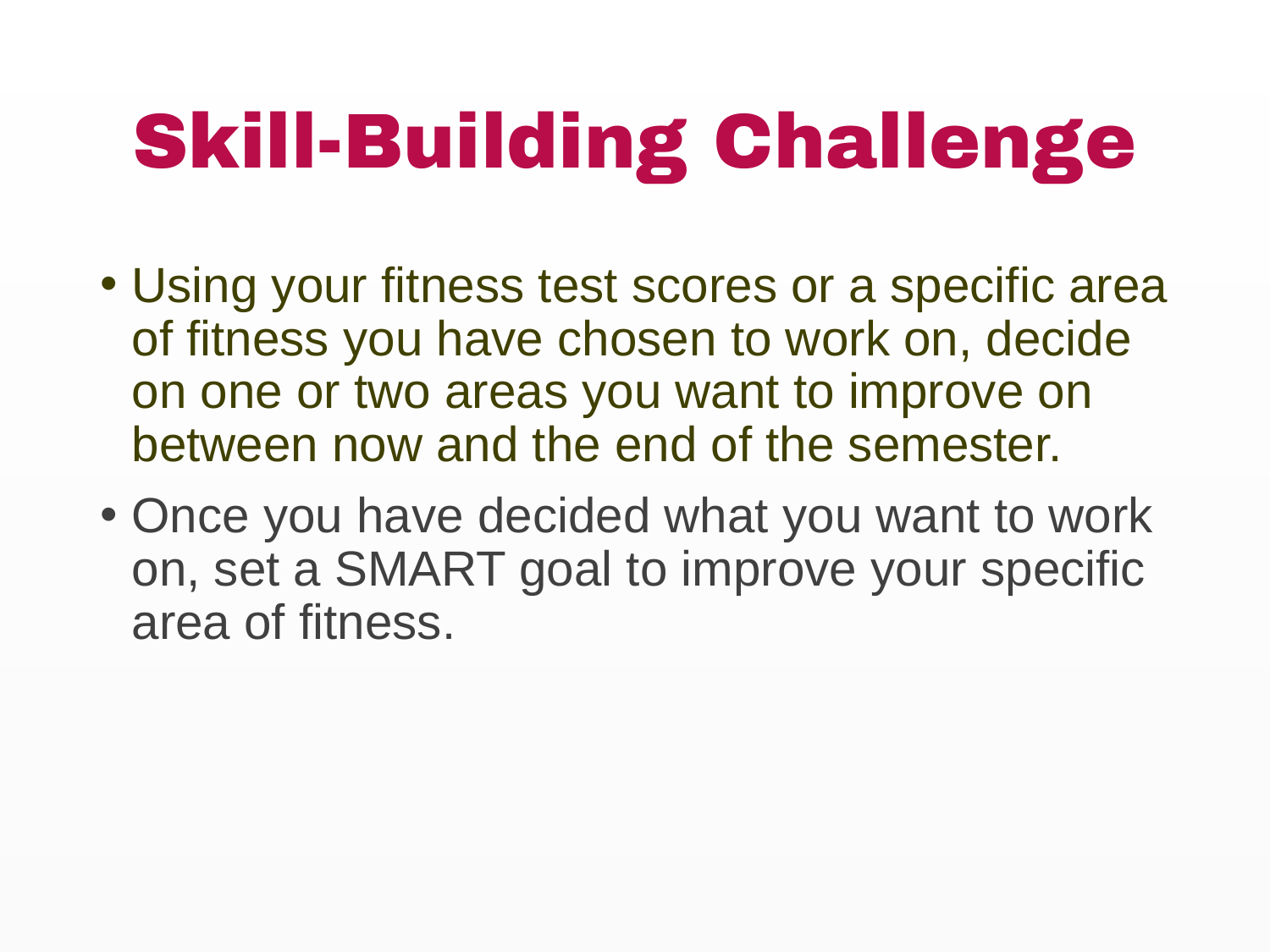

# Skill-Building Challenge
Using your fitness test scores or a specific area of fitness you have chosen to work on, decide on one or two areas you want to improve on between now and the end of the semester.
Once you have decided what you want to work on, set a SMART goal to improve your specific area of fitness.